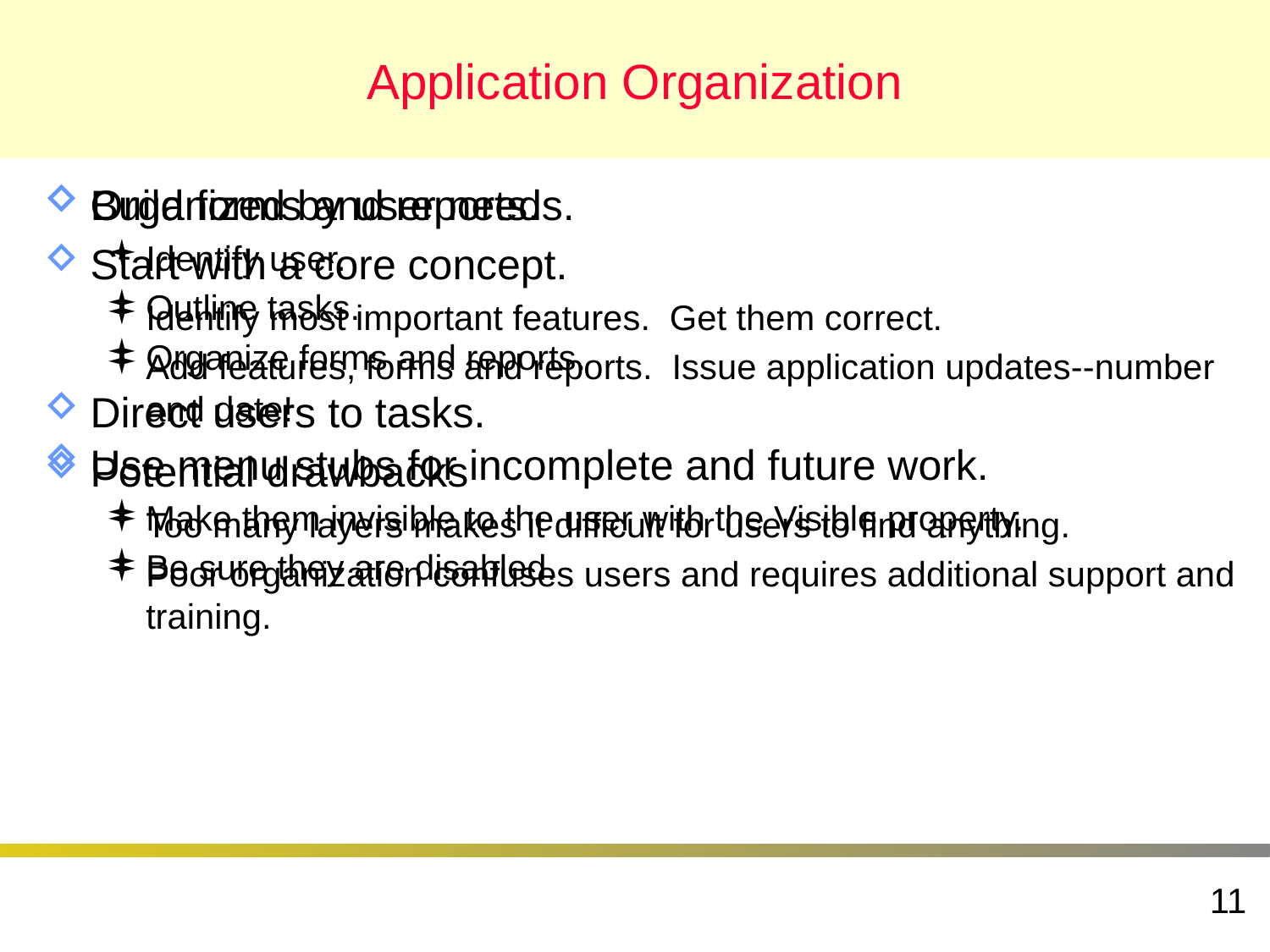

# Application Organization
Organized by user needs.
Identify user.
Outline tasks.
Organize forms and reports.
Direct users to tasks.
Potential drawbacks
Too many layers makes it difficult for users to find anything.
Poor organization confuses users and requires additional support and training.
Build forms and reports.
Start with a core concept.
Identify most important features.  Get them correct.
Add features, forms and reports.  Issue application updates--number and date!
Use menu stubs for incomplete and future work.
Make them invisible to the user with the Visible property.
Be sure they are disabled.
11